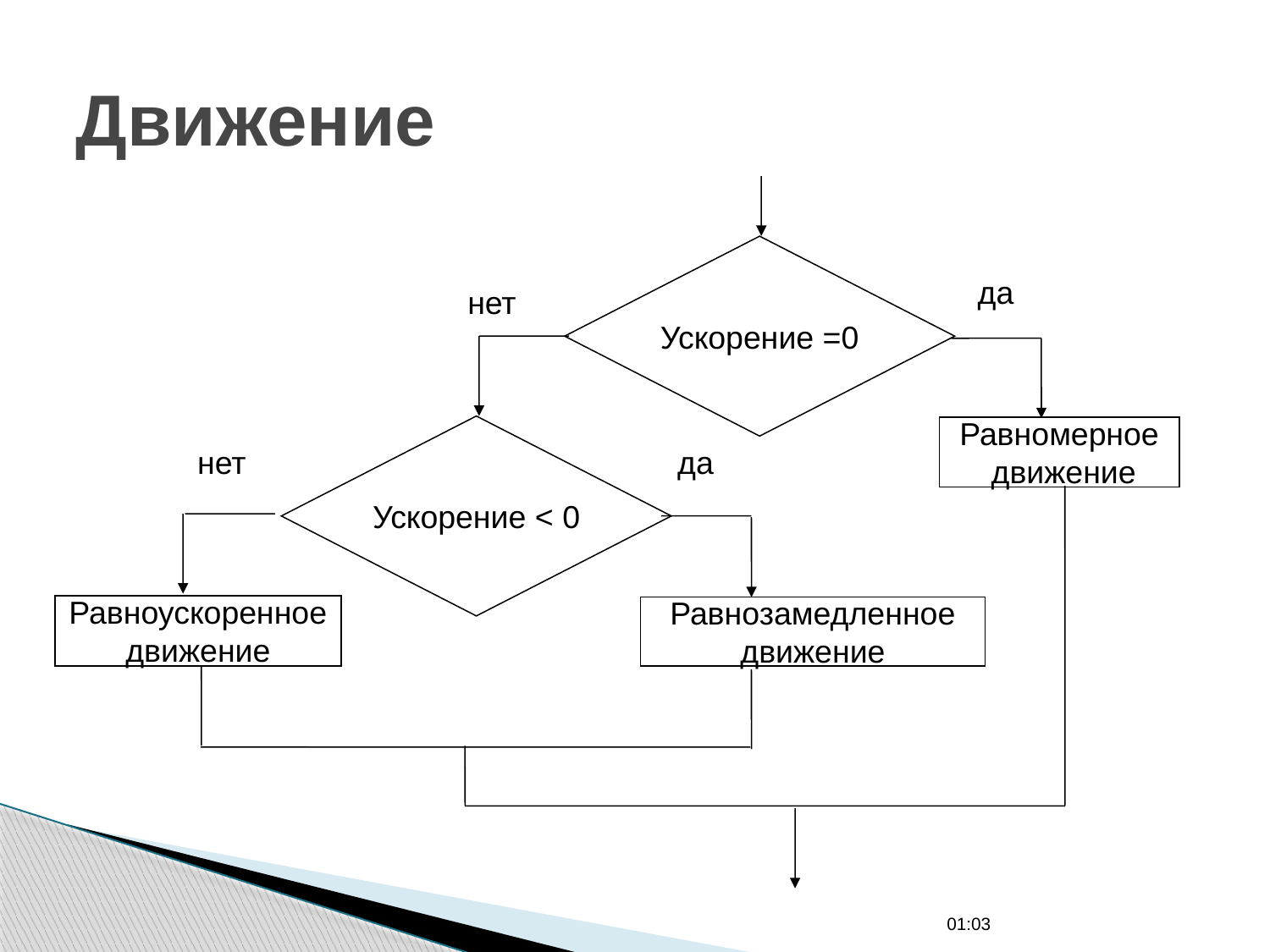

# Движение

Ускорение =0
да
нет

Ускорение < 0
Равномерное
 движение
нет
да

Равноускоренное
движение
Равнозамедленное
движение

01:03